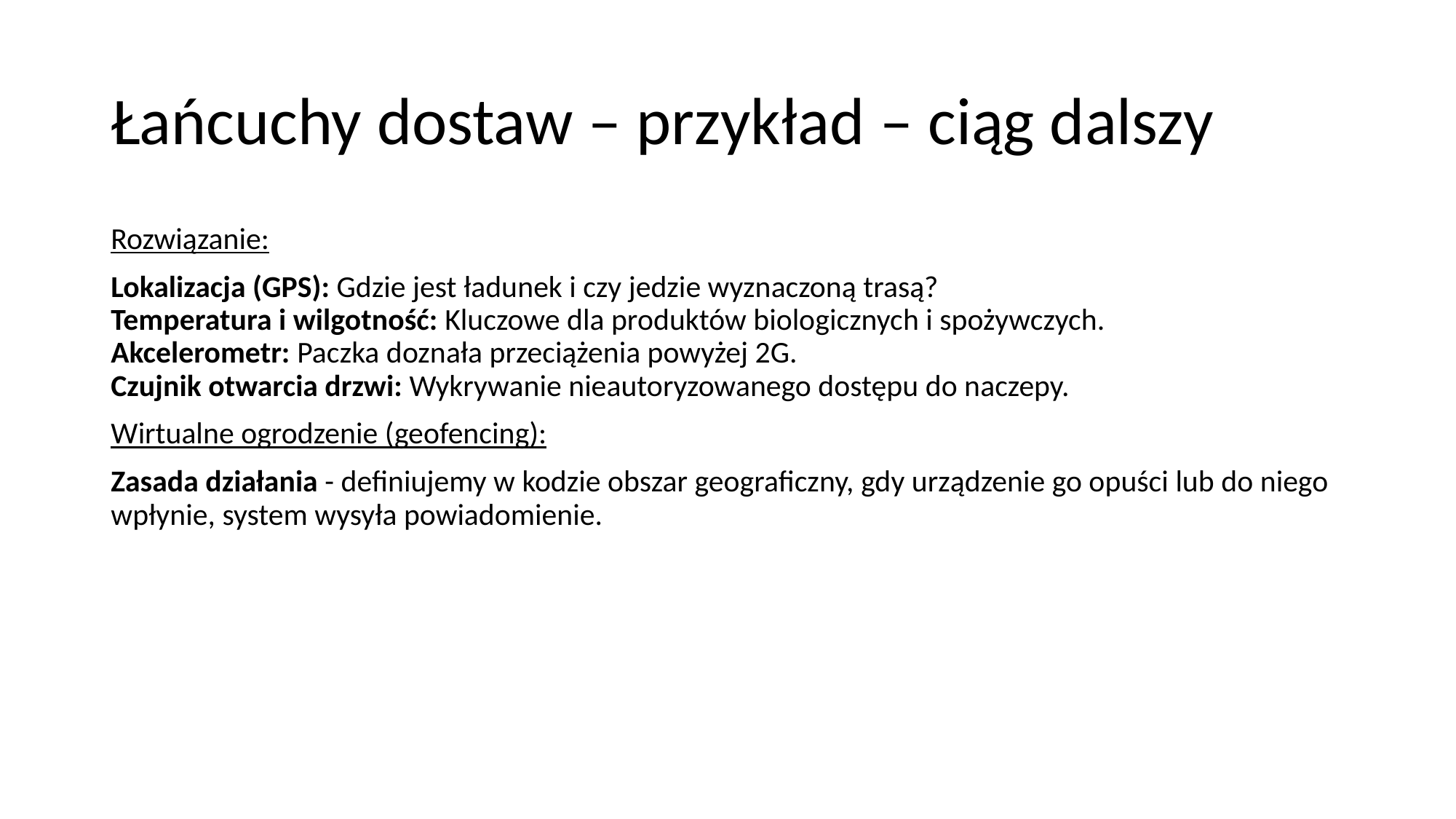

# Łańcuchy dostaw – przykład – ciąg dalszy
Rozwiązanie:
Lokalizacja (GPS): Gdzie jest ładunek i czy jedzie wyznaczoną trasą?
Temperatura i wilgotność: Kluczowe dla produktów biologicznych i spożywczych.
Akcelerometr: Paczka doznała przeciążenia powyżej 2G.
Czujnik otwarcia drzwi: Wykrywanie nieautoryzowanego dostępu do naczepy.
Wirtualne ogrodzenie (geofencing):
Zasada działania - definiujemy w kodzie obszar geograficzny, gdy urządzenie go opuści lub do niego wpłynie, system wysyła powiadomienie.